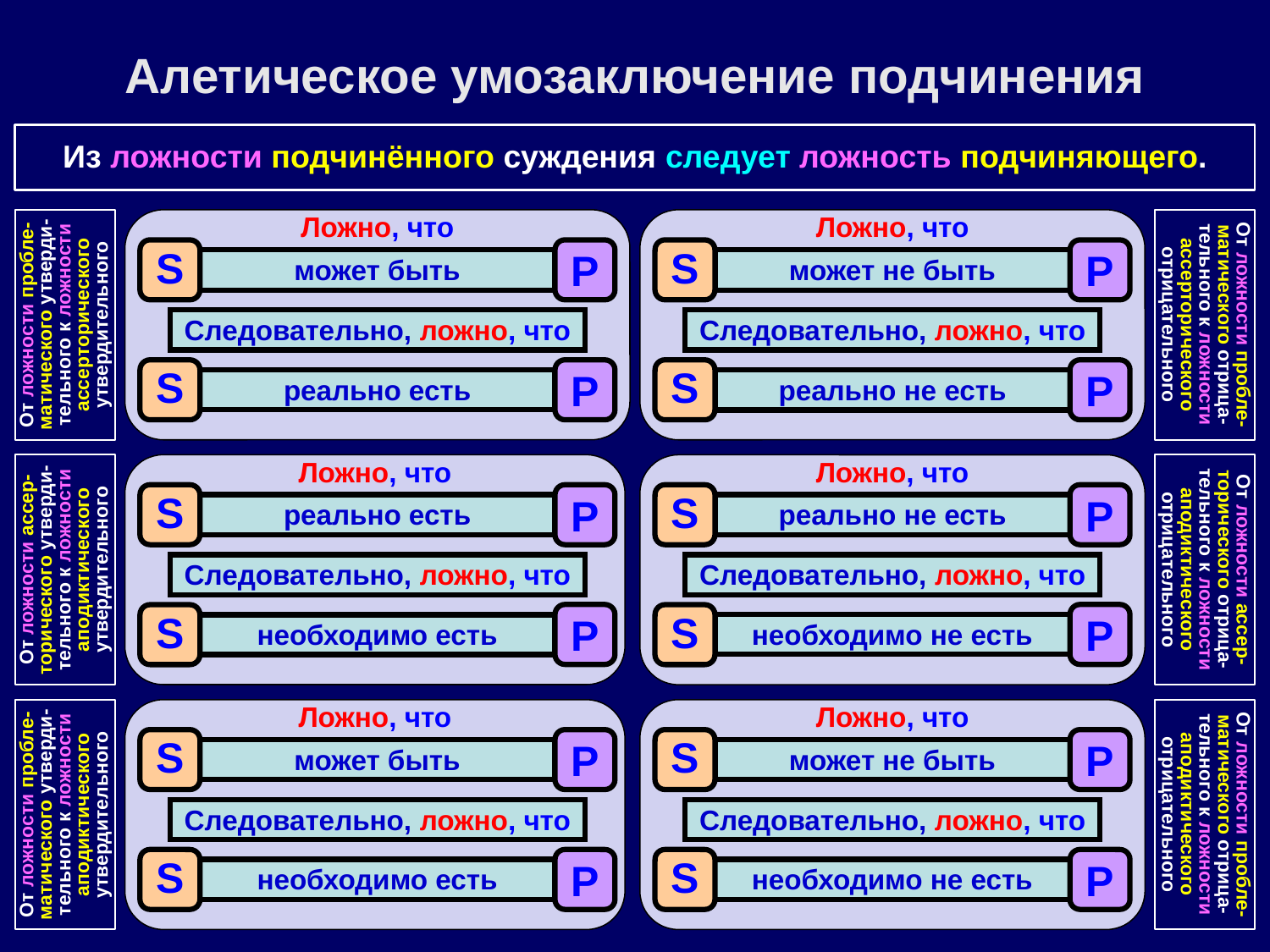

Алетическое умозаключение подчинения
Из ложности подчинённого суждения следует ложность подчиняющего.
Ложно, что
Ложно, что
S
P
S
P
может быть
может не быть
От ложности пробле-матического утверди-тельного к ложности ассерторического утвердительного
От ложности пробле-матического отрица-тельного к ложности ассерторического отрицательного
Следовательно, ложно, что
Следовательно, ложно, что
S
P
S
P
реально есть
реально не есть
Ложно, что
Ложно, что
S
P
S
P
реально есть
реально не есть
От ложности ассер-торического утверди-тельного к ложности аподиктического утвердительного
От ложности ассер-торического отрица-тельного к ложности аподиктического отрицательного
Следовательно, ложно, что
Следовательно, ложно, что
P
P
S
S
необходимо не есть
необходимо есть
Ложно, что
Ложно, что
S
P
S
P
может быть
может не быть
От ложности пробле-матического утверди-тельного к ложности аподиктического утвердительного
От ложности пробле-матического отрица-тельного к ложности аподиктического отрицательного
Следовательно, ложно, что
Следовательно, ложно, что
S
P
S
P
необходимо есть
необходимо не есть